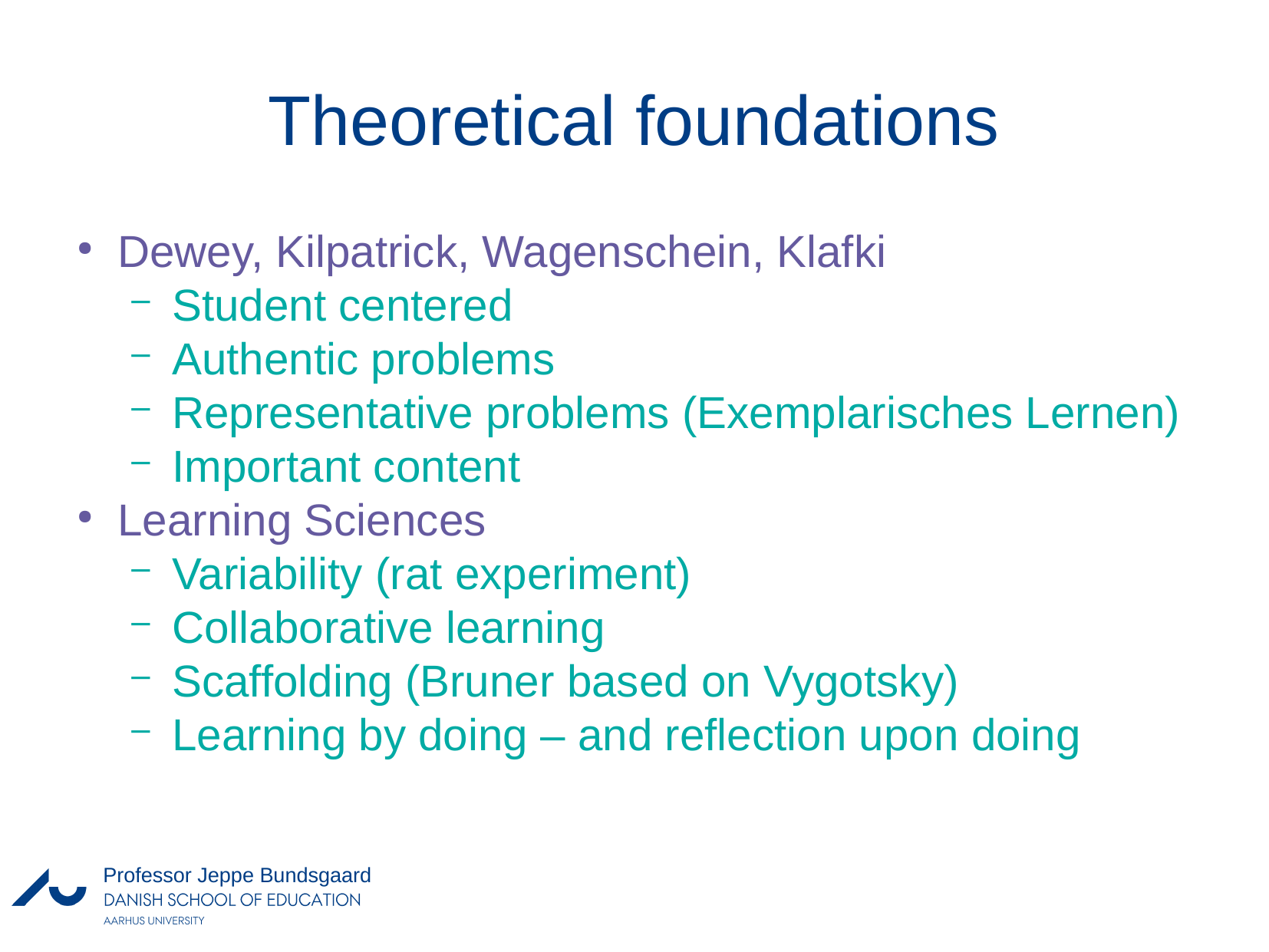

Theoretical foundations
Dewey, Kilpatrick, Wagenschein, Klafki
Student centered
Authentic problems
Representative problems (Exemplarisches Lernen)
Important content
Learning Sciences
Variability (rat experiment)
Collaborative learning
Scaffolding (Bruner based on Vygotsky)
Learning by doing – and reflection upon doing